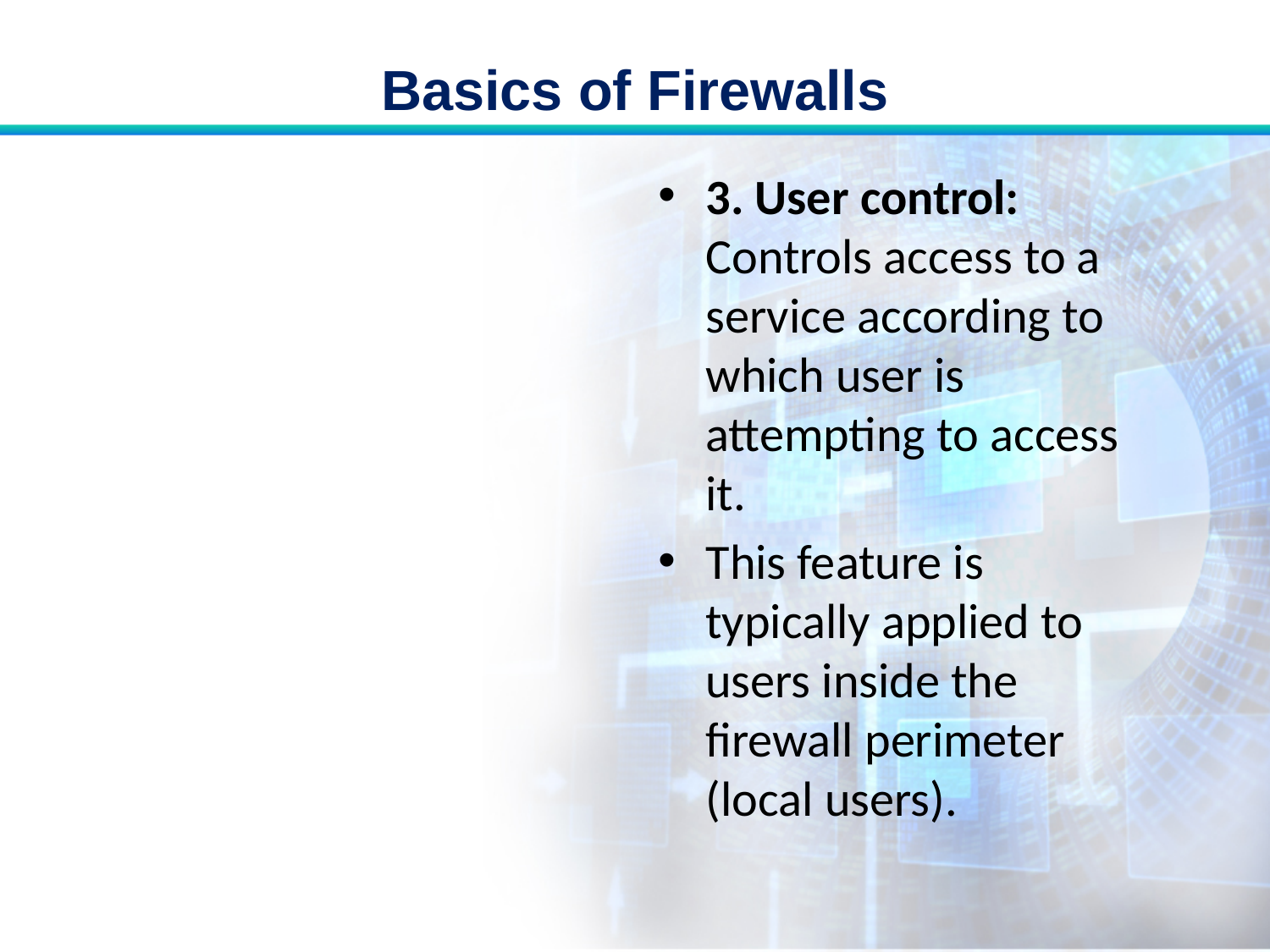

# Basics of Firewalls
3. User control: Controls access to a service according to which user is attempting to access it.
This feature is typically applied to users inside the firewall perimeter (local users).